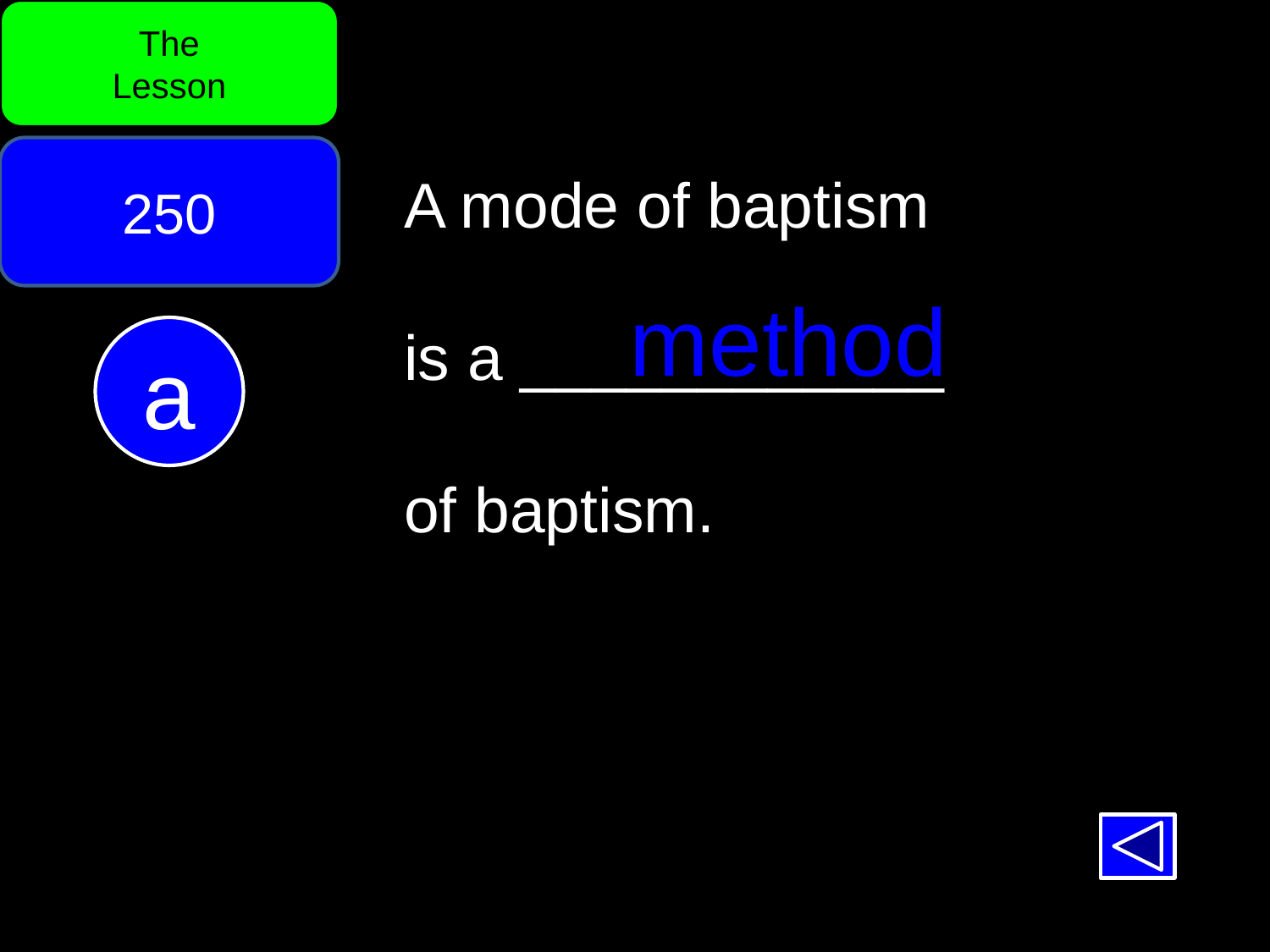

The
Lesson
250
A mode of baptism

is a ____________

of baptism.
method
a